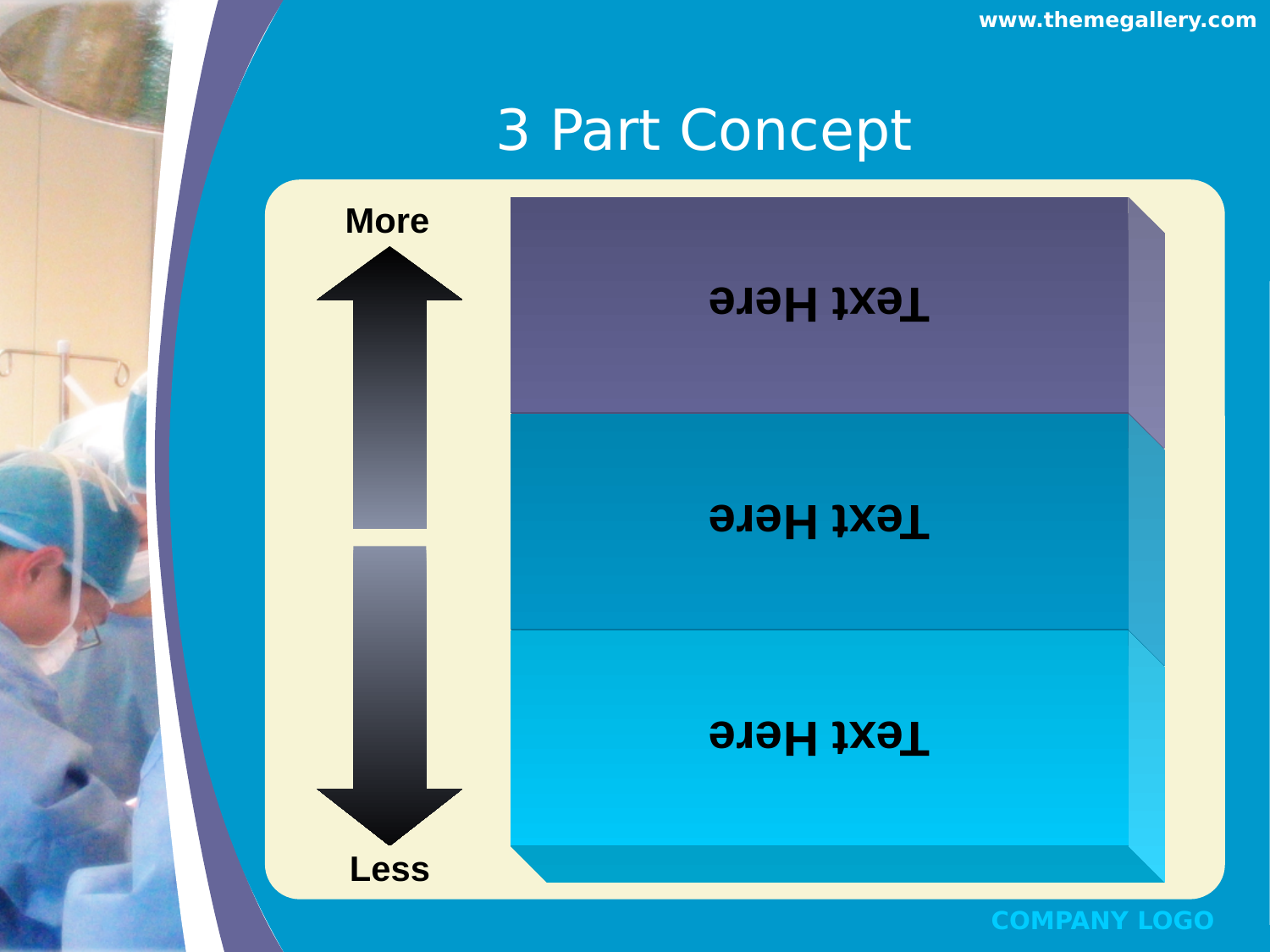

www.themegallery.com
Text Here
# 3 Part Concept

More

Text Here

Text Here

Less